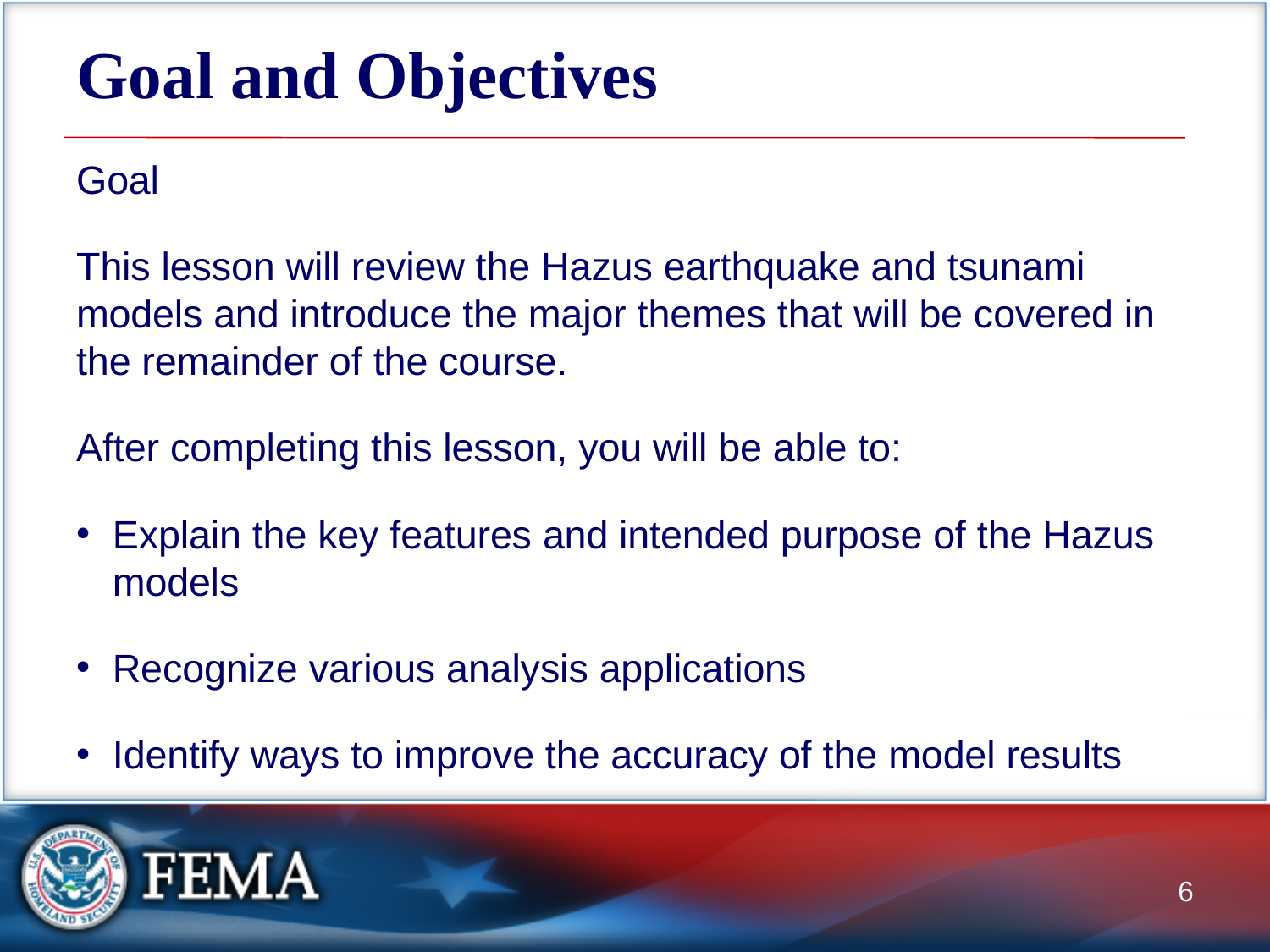

# Goal and Objectives
Goal
This lesson will review the Hazus earthquake and tsunami models and introduce the major themes that will be covered in the remainder of the course.
After completing this lesson, you will be able to:
Explain the key features and intended purpose of the Hazus models
Recognize various analysis applications
Identify ways to improve the accuracy of the model results
6